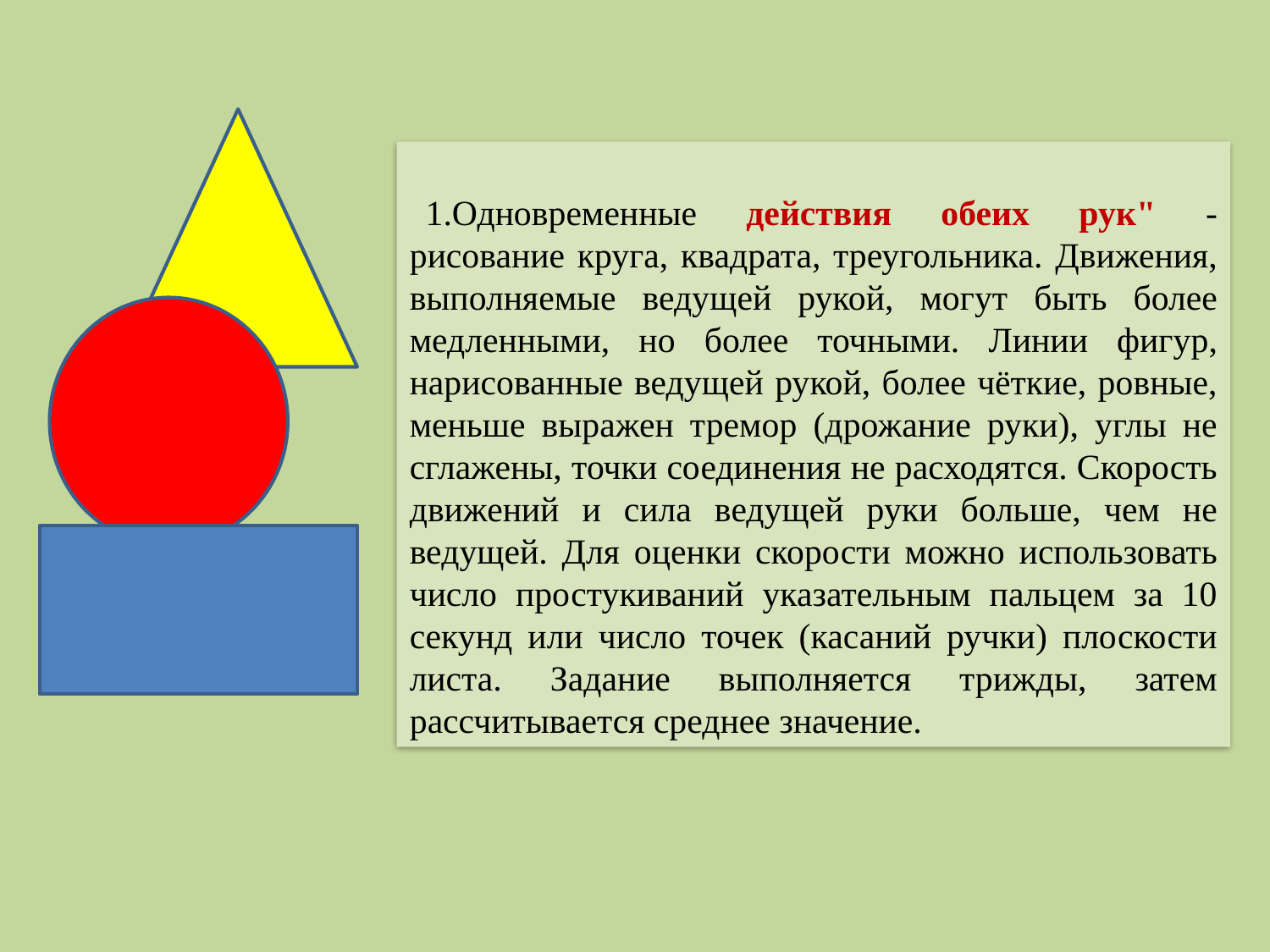

1.Одновременные действия обеих рук" - рисование круга, квадрата, треугольника. Движения, выполняемые ведущей рукой, могут быть более медленными, но более точными. Линии фигур, нарисованные ведущей рукой, более чёткие, ровные, меньше выражен тремор (дрожание руки), углы не сглажены, точки соединения не расходятся. Скорость движений и сила ведущей руки больше, чем не ведущей. Для оценки скорости можно использовать число простукиваний указательным пальцем за 10 секунд или число точек (касаний ручки) плоскости листа. Задание выполняется трижды, затем рассчитывается среднее значение.